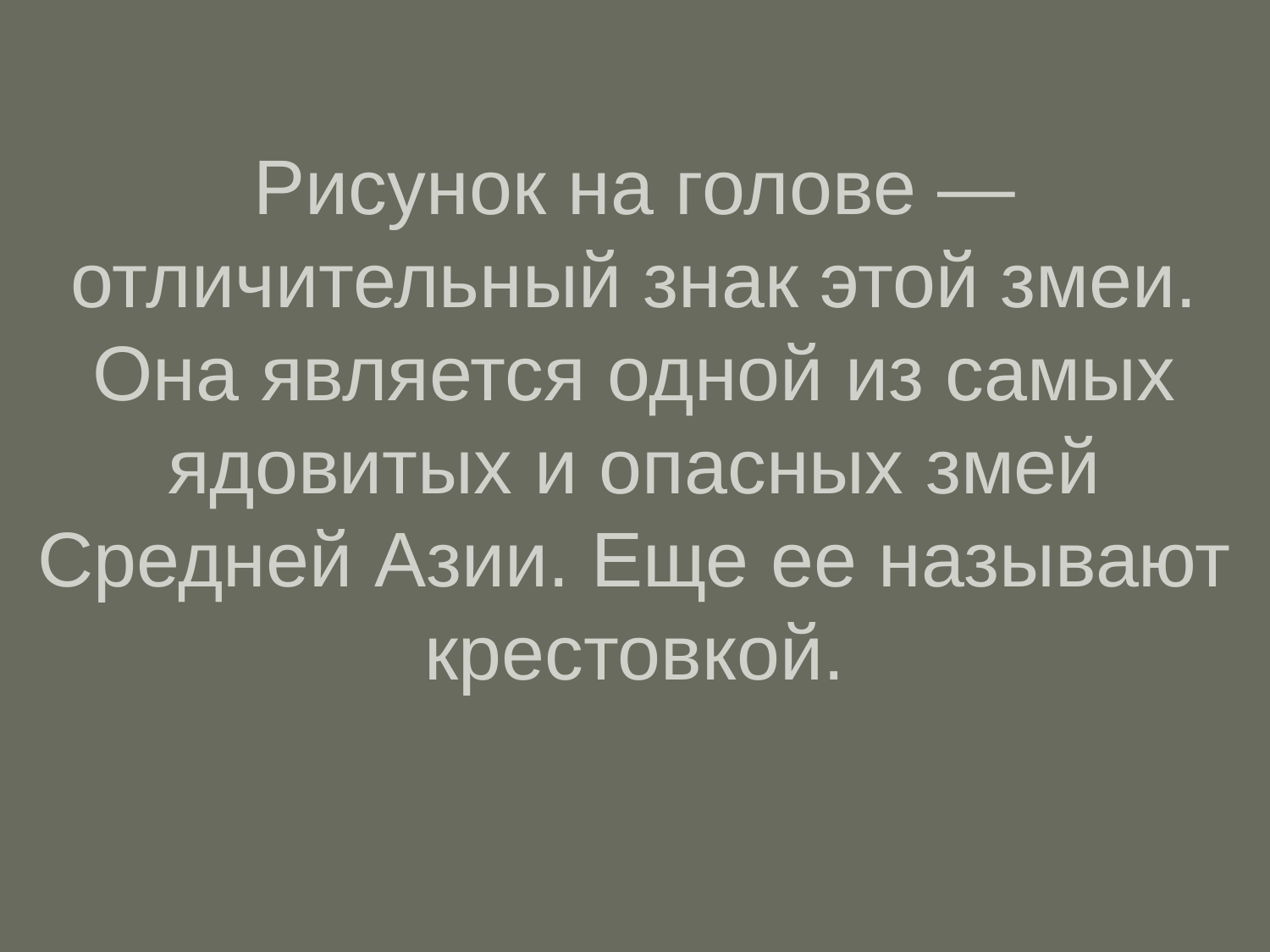

# Рисунок на голове — отличительный знак этой змеи. Она является одной из самых ядовитых и опасных змей Средней Азии. Еще ее называют крестовкой.